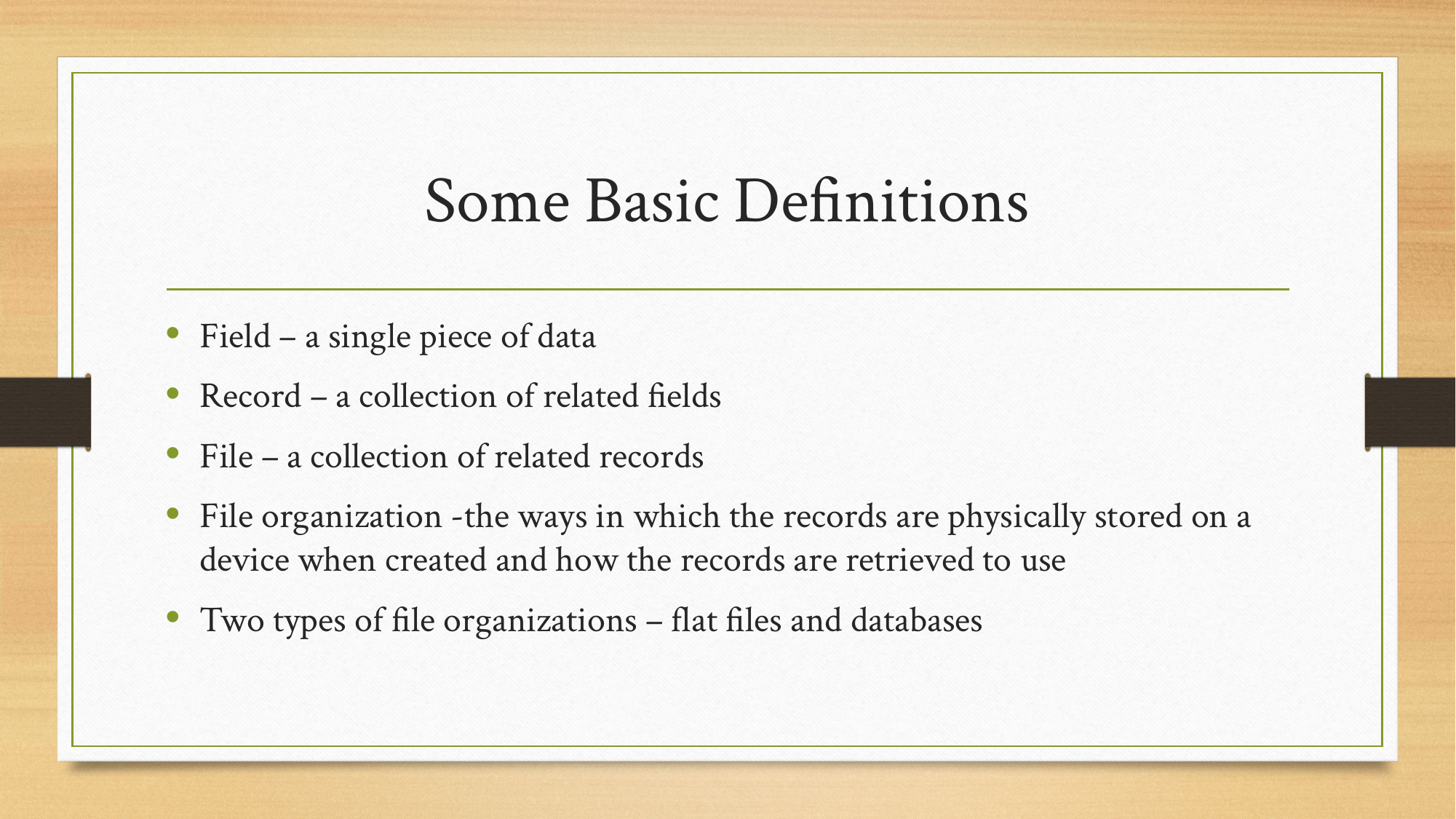

# Some Basic Definitions
Field – a single piece of data
Record – a collection of related fields
File – a collection of related records
File organization -the ways in which the records are physically stored on a device when created and how the records are retrieved to use
Two types of file organizations – flat files and databases